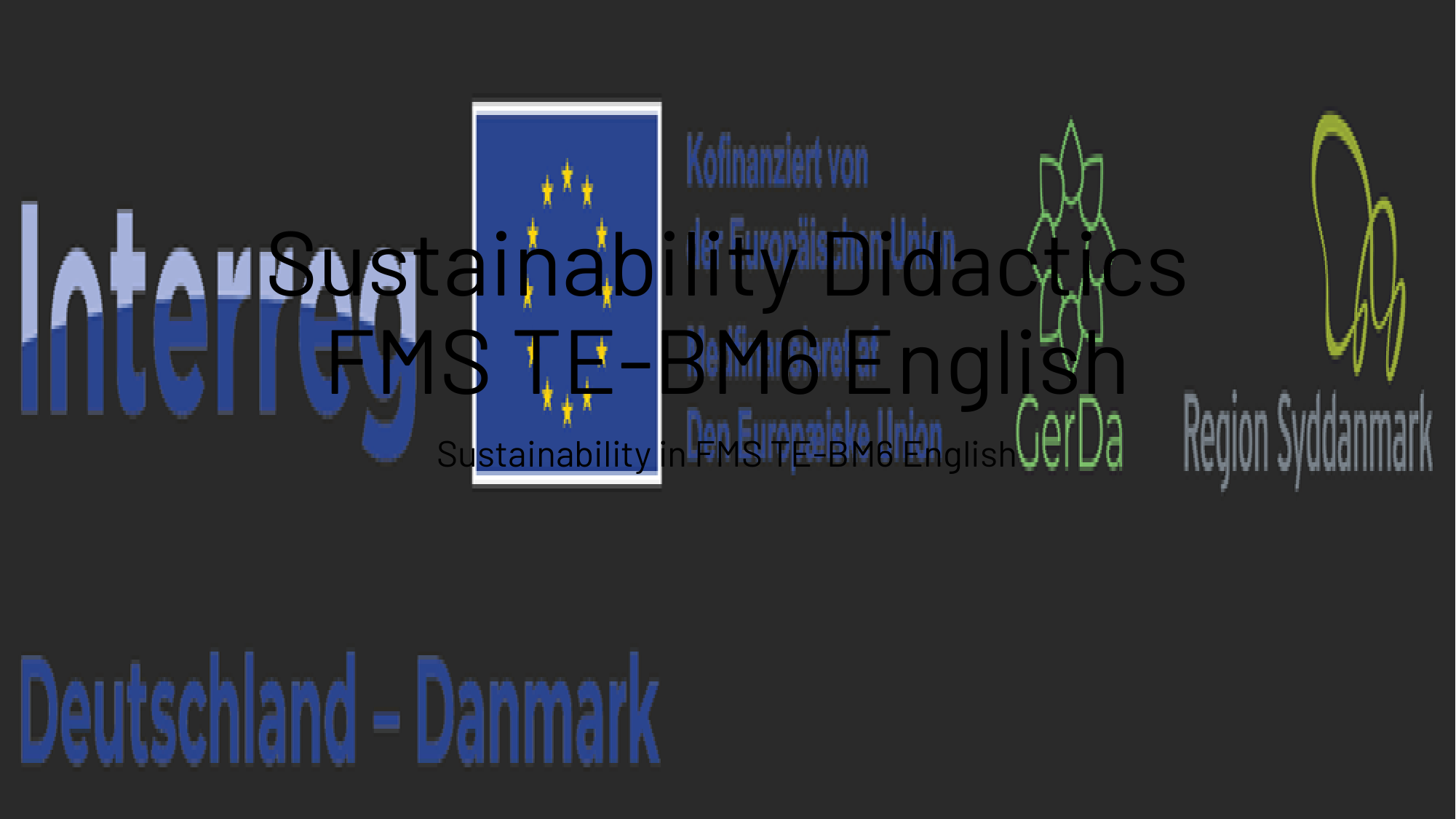

# Sustainability Didactics FMS TE-BM6 English
Sustainability in FMS TE-BM6 English